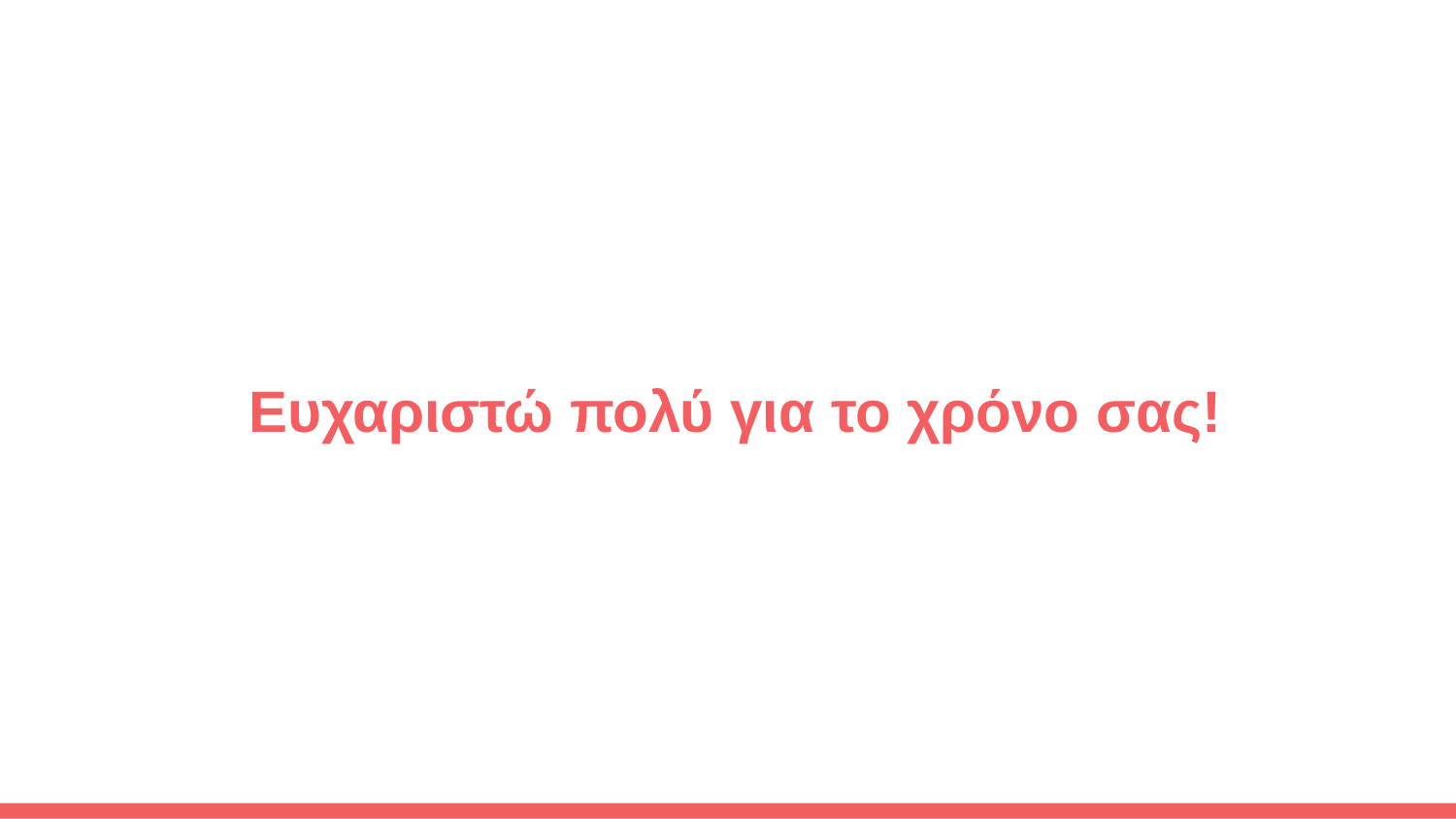

# Ευχαριστώ πολύ για το χρόνο σας!